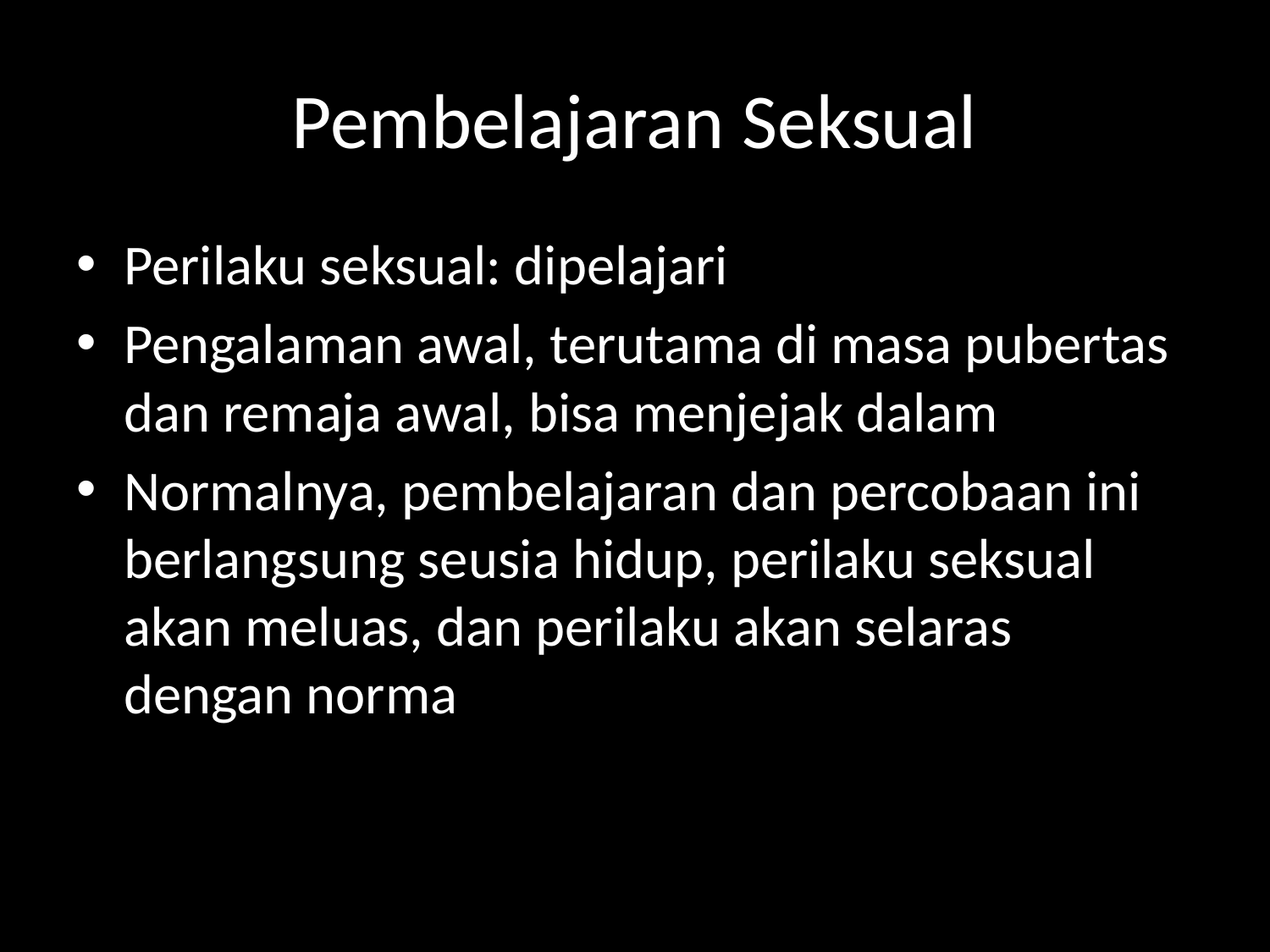

# Pembelajaran Seksual
Perilaku seksual: dipelajari
Pengalaman awal, terutama di masa pubertas dan remaja awal, bisa menjejak dalam
Normalnya, pembelajaran dan percobaan ini berlangsung seusia hidup, perilaku seksual akan meluas, dan perilaku akan selaras dengan norma